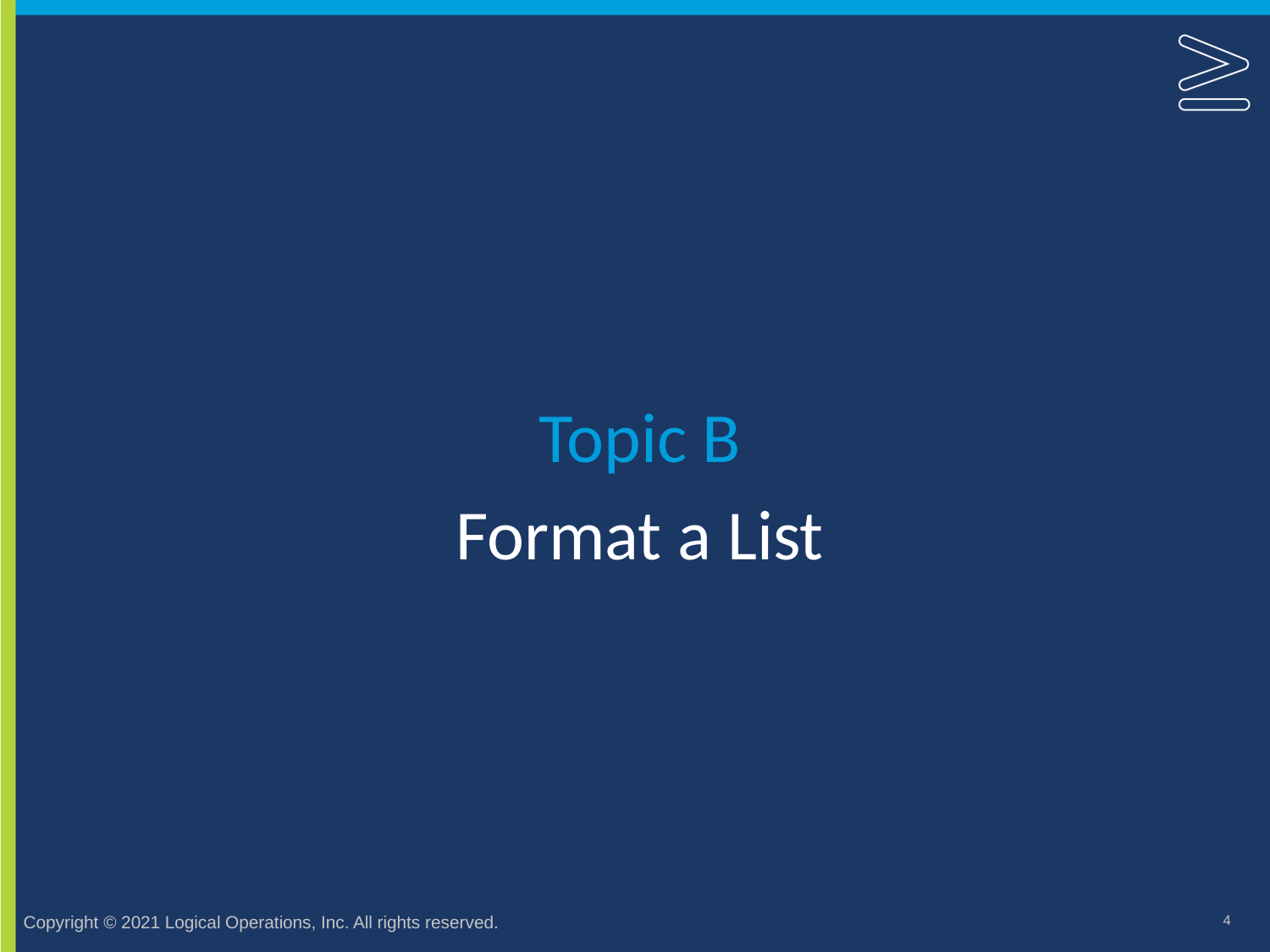

Topic B
# Format a List
4